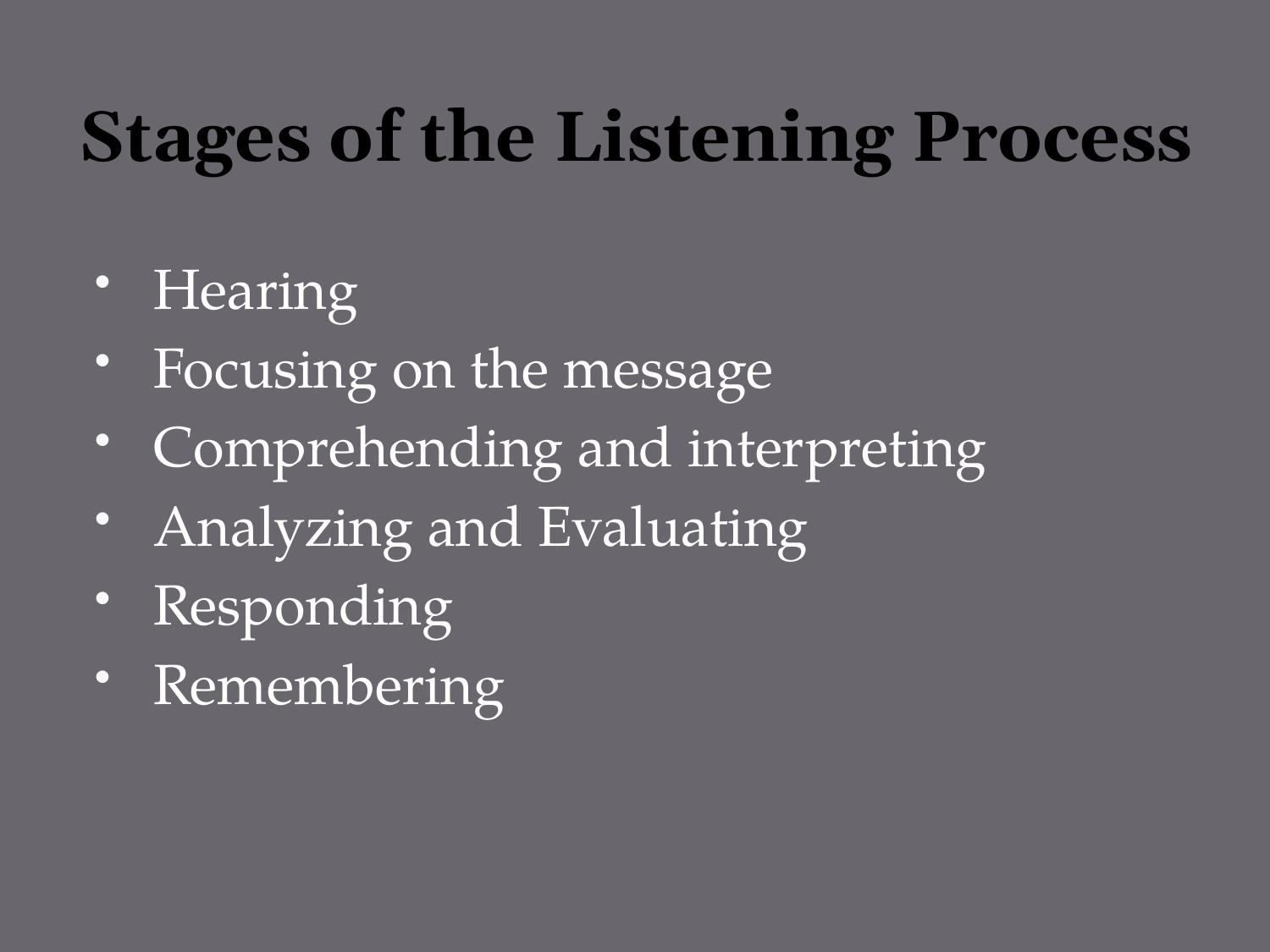

# Stages of the Listening Process
Hearing
Focusing on the message
Comprehending and interpreting
Analyzing and Evaluating
Responding
Remembering